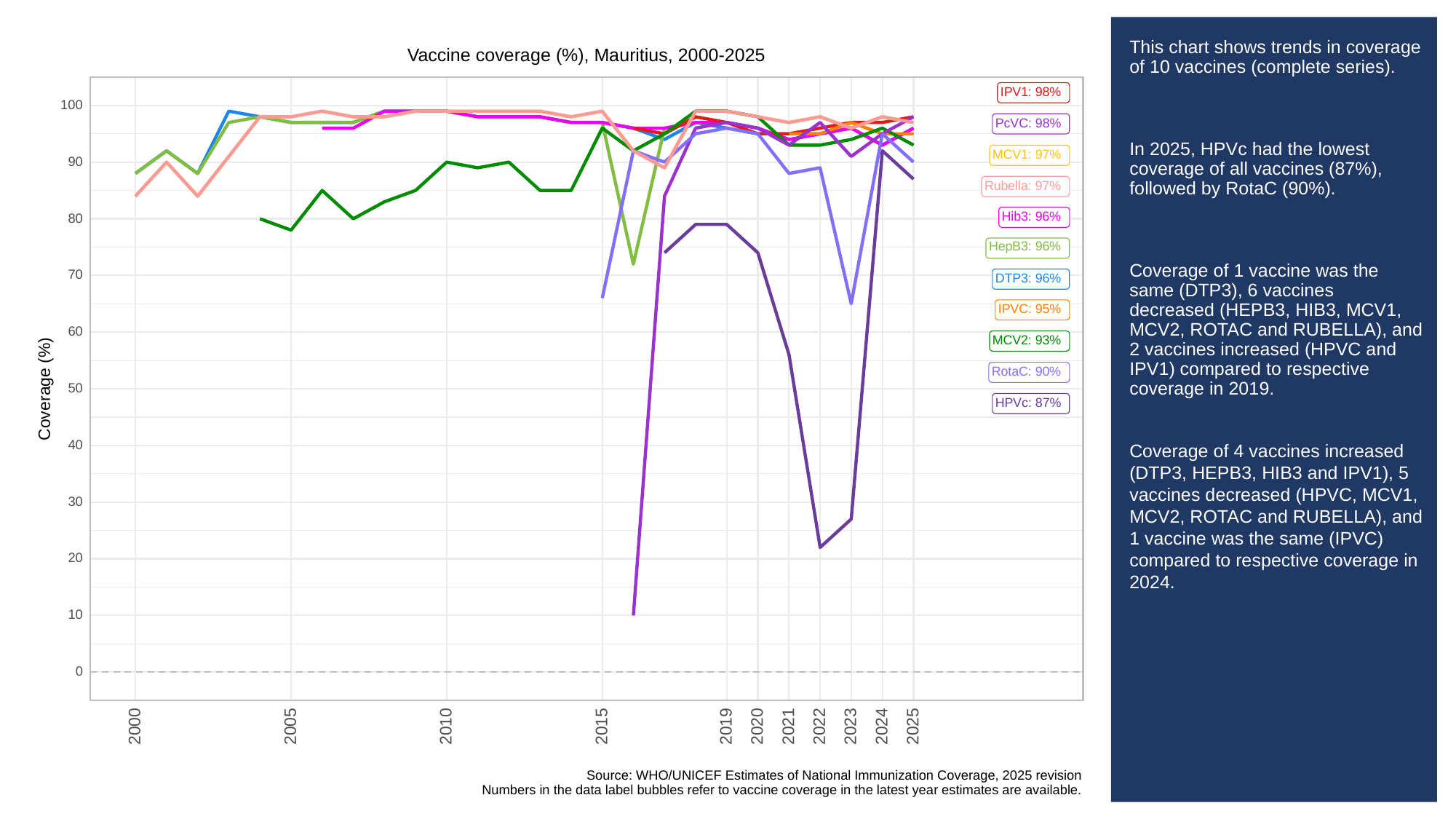

# This chart shows trends in coverage of 10 vaccines (complete series).

In 2025, HPVc had the lowest coverage of all vaccines (87%), followed by RotaC (90%).

Coverage of 1 vaccine was the same (DTP3), 6 vaccines decreased (HEPB3, HIB3, MCV1, MCV2, ROTAC and RUBELLA), and 2 vaccines increased (HPVC and IPV1) compared to respective coverage in 2019.

Coverage of 4 vaccines increased (DTP3, HEPB3, HIB3 and IPV1), 5 vaccines decreased (HPVC, MCV1, MCV2, ROTAC and RUBELLA), and 1 vaccine was the same (IPVC) compared to respective coverage in 2024.

Vaccine coverage (%), Mauritius, 2000-2025

IPV1: 98%

100

PcVC: 98%

MCV1: 97%

90

Rubella: 97%

Hib3: 96%
80

HepB3: 96%

70
DTP3: 96%

IPVC: 95%
60

MCV2: 93%

RotaC: 90%
Coverage (%)
50

HPVc: 87%

40

30

20

10

0

2023
2000
2005
2010
2015
2019
2020
2021
2022
2024
2025
Source: WHO/UNICEF Estimates of National Immunization Coverage, 2025 revision
Numbers in the data label bubbles refer to vaccine coverage in the latest year estimates are available.